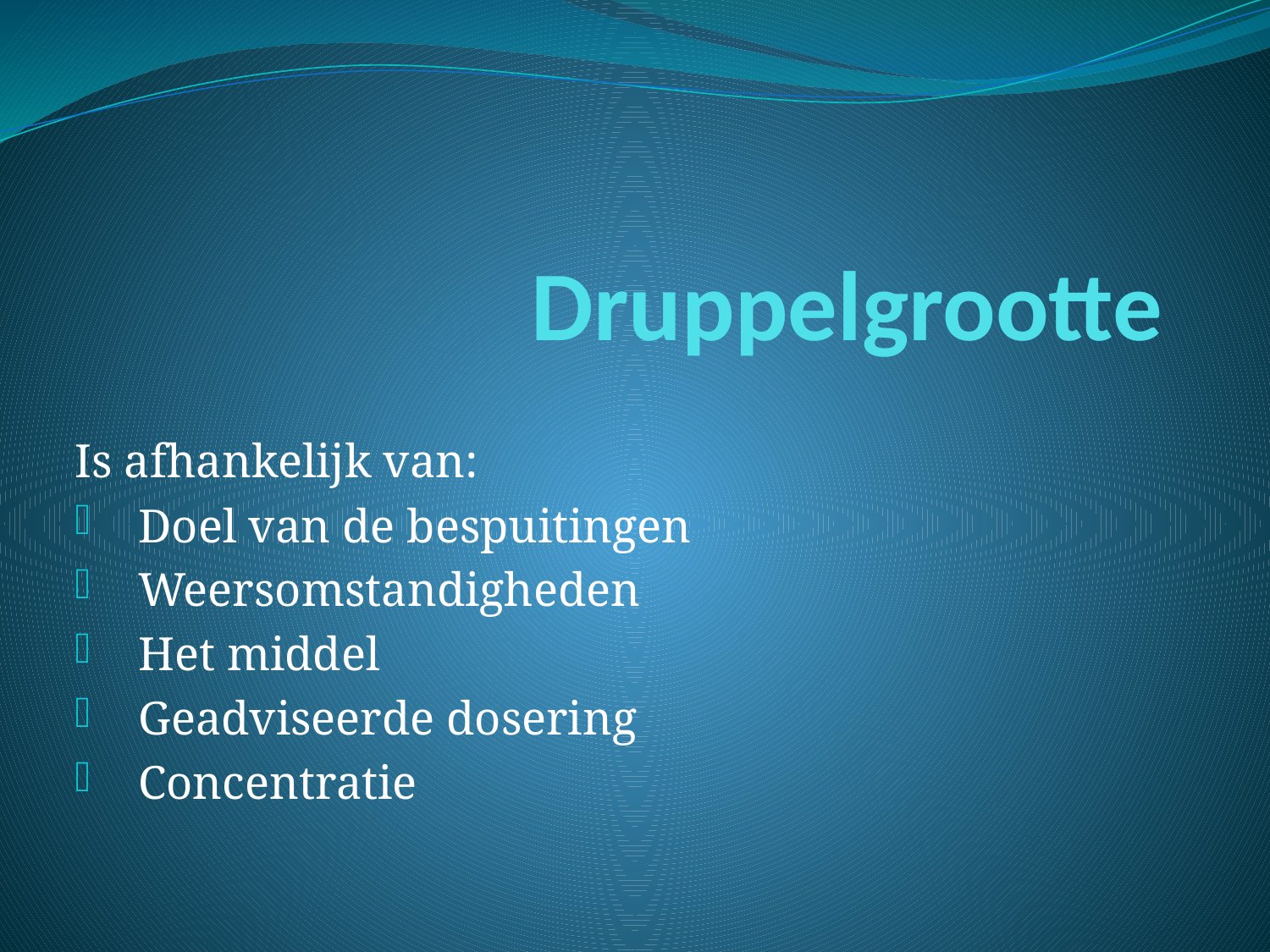

# Druppelgrootte
Is afhankelijk van:
Doel van de bespuitingen
Weersomstandigheden
Het middel
Geadviseerde dosering
Concentratie